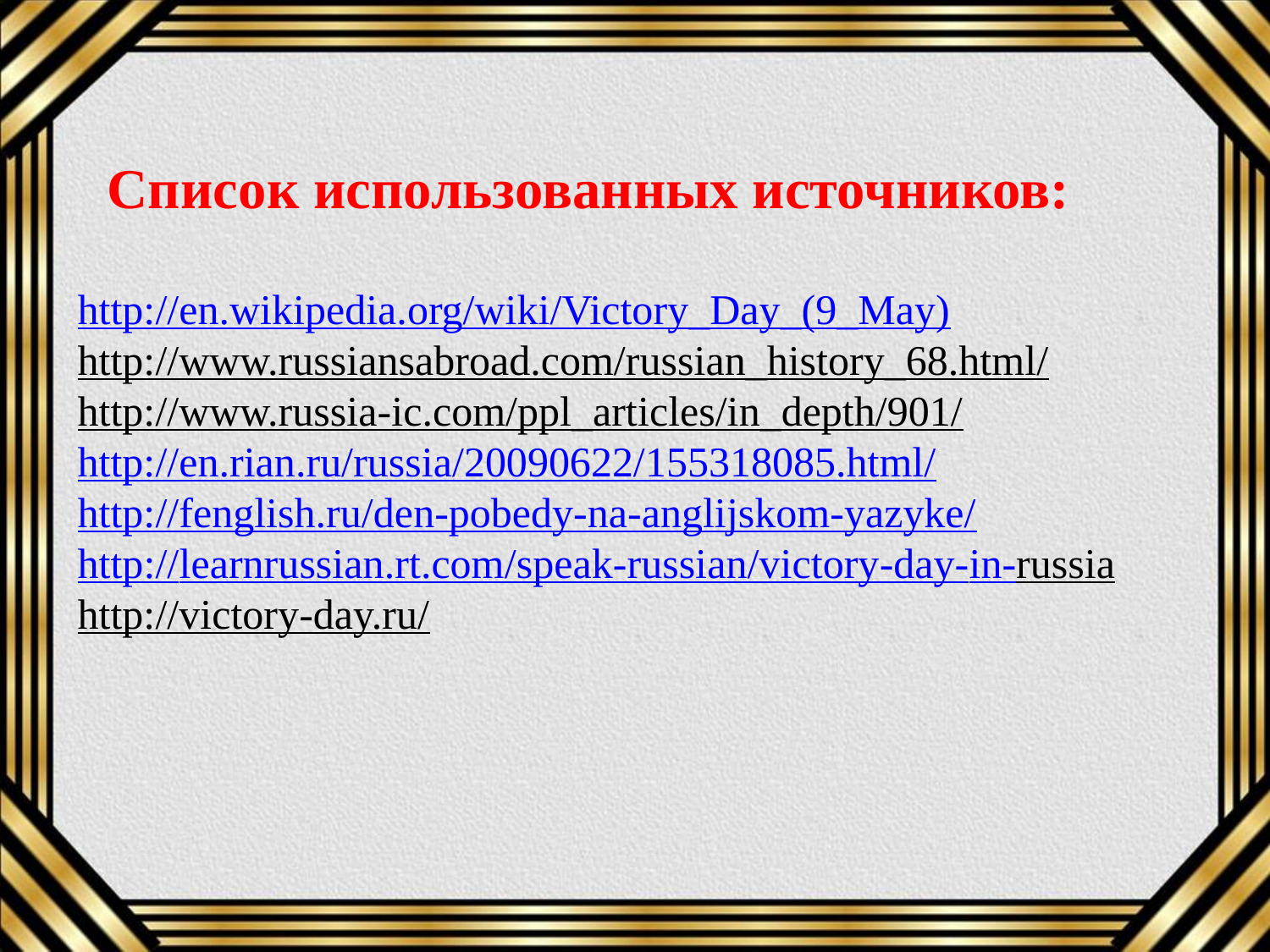

Список использованных источников:
http://en.wikipedia.org/wiki/Victory_Day_(9_May)
http://www.russiansabroad.com/russian_history_68.html/
http://www.russia-ic.com/ppl_articles/in_depth/901/
http://en.rian.ru/russia/20090622/155318085.html/
http://fenglish.ru/den-pobedy-na-anglijskom-yazyke/
http://learnrussian.rt.com/speak-russian/victory-day-in-russia
http://victory-day.ru/